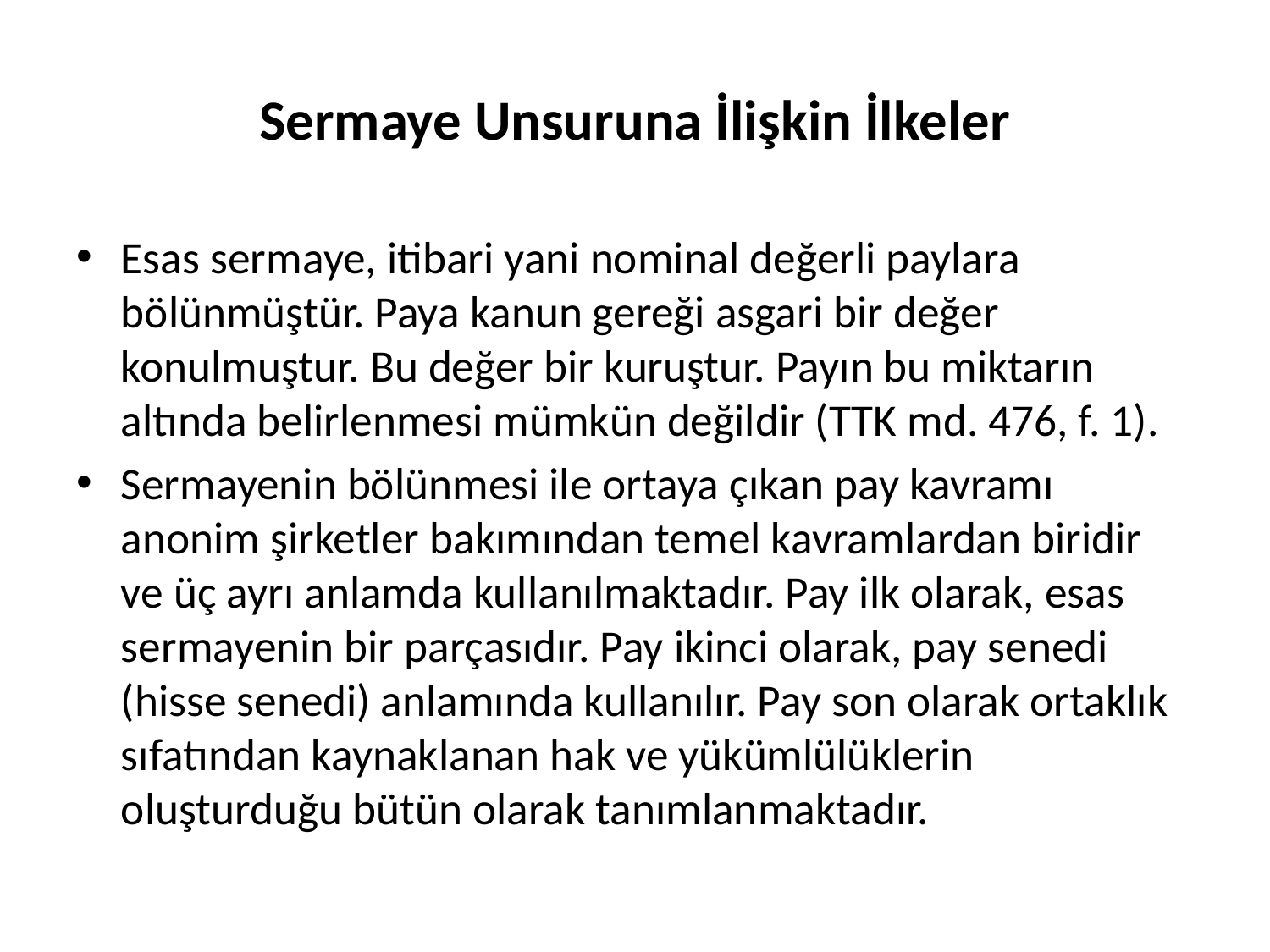

# Sermaye Unsuruna İlişkin İlkeler
Esas sermaye, itibari yani nominal değerli paylara bölünmüştür. Paya kanun gereği asgari bir değer konulmuştur. Bu değer bir kuruştur. Payın bu miktarın altında belirlenmesi mümkün değildir (TTK md. 476, f. 1).
Sermayenin bölünmesi ile ortaya çıkan pay kavramı anonim şirketler bakımından temel kavramlardan biridir ve üç ayrı anlamda kullanılmaktadır. Pay ilk olarak, esas sermayenin bir parçasıdır. Pay ikinci olarak, pay senedi (hisse senedi) anlamında kullanılır. Pay son olarak ortaklık sıfatından kaynaklanan hak ve yükümlülüklerin oluşturduğu bütün olarak tanımlanmaktadır.